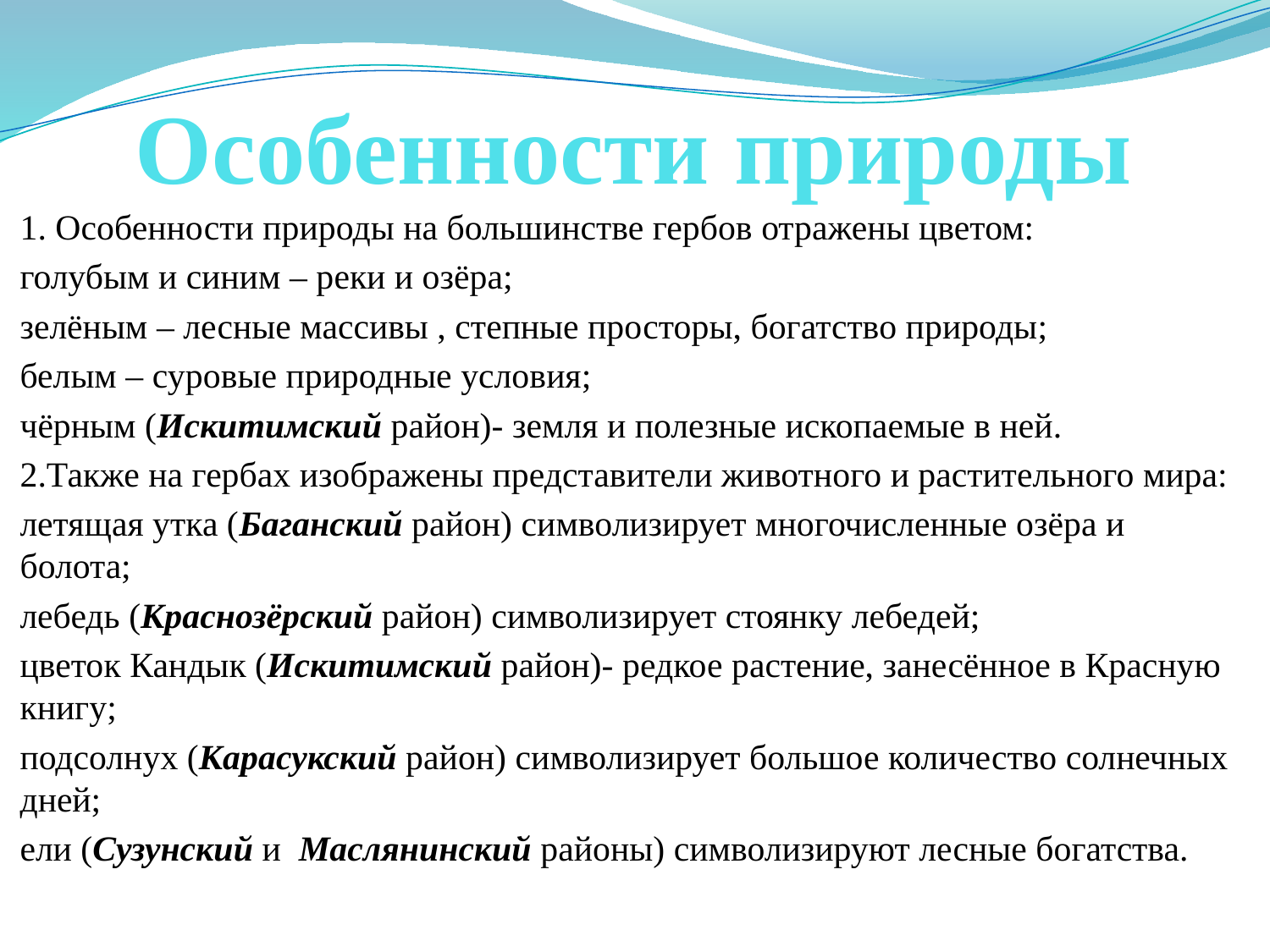

# Особенности природы
1. Особенности природы на большинстве гербов отражены цветом:
голубым и синим – реки и озёра;
зелёным – лесные массивы , степные просторы, богатство природы;
белым – суровые природные условия;
чёрным (Искитимский район)- земля и полезные ископаемые в ней.
2.Также на гербах изображены представители животного и растительного мира:
летящая утка (Баганский район) символизирует многочисленные озёра и болота;
лебедь (Краснозёрский район) символизирует стоянку лебедей;
цветок Кандык (Искитимский район)- редкое растение, занесённое в Красную книгу;
подсолнух (Карасукский район) символизирует большое количество солнечных дней;
ели (Сузунский и  Маслянинский районы) символизируют лесные богатства.